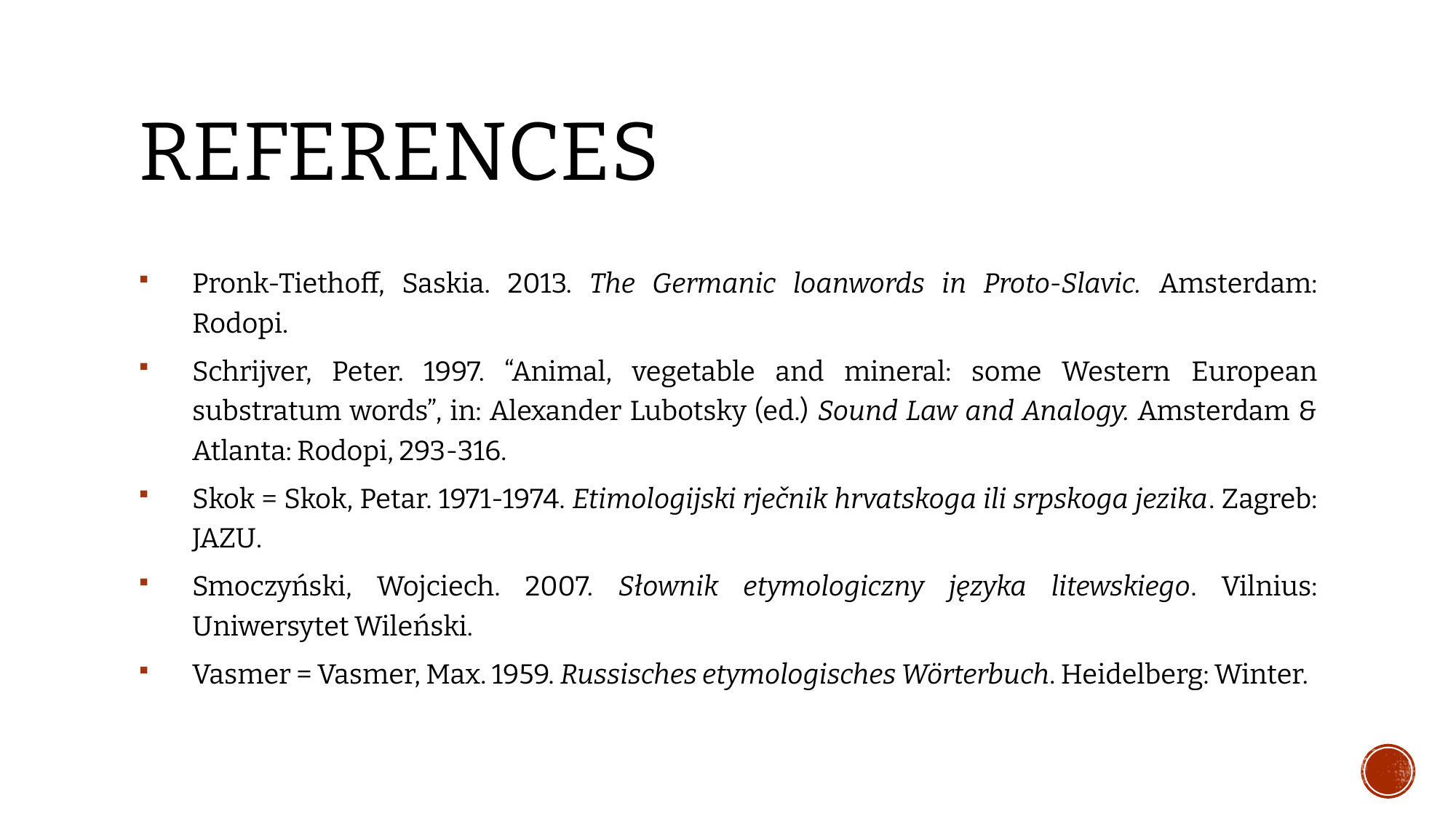

# References
Pronk-Tiethoff, Saskia. 2013. The Germanic loanwords in Proto-Slavic. Amsterdam: Rodopi.
Schrijver, Peter. 1997. “Animal, vegetable and mineral: some Western European substratum words”, in: Alexander Lubotsky (ed.) Sound Law and Analogy. Amsterdam & Atlanta: Rodopi, 293-316.
Skok = Skok, Petar. 1971-1974. Etimologijski rječnik hrvatskoga ili srpskoga jezika. Zagreb: JAZU.
Smoczyński, Wojciech. 2007. Słownik etymologiczny języka litewskiego. Vilnius: Uniwersytet Wileński.
Vasmer = Vasmer, Max. 1959. Russisches etymologisches Wörterbuch. Heidelberg: Winter.